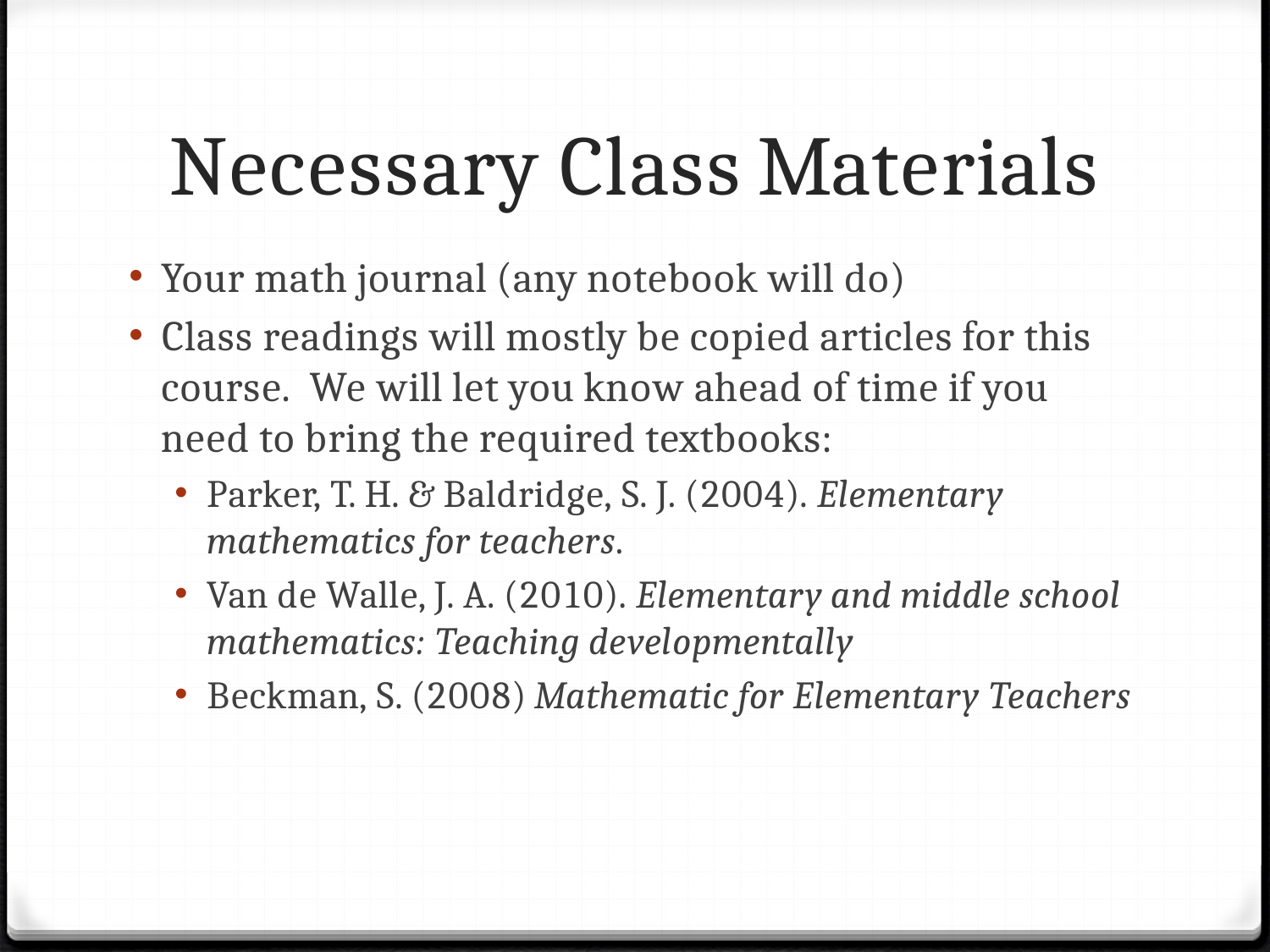

# Necessary Class Materials
Your math journal (any notebook will do)
Class readings will mostly be copied articles for this course.  We will let you know ahead of time if you need to bring the required textbooks:
Parker, T. H. & Baldridge, S. J. (2004). Elementary mathematics for teachers.
Van de Walle, J. A. (2010). Elementary and middle school mathematics: Teaching developmentally
Beckman, S. (2008) Mathematic for Elementary Teachers